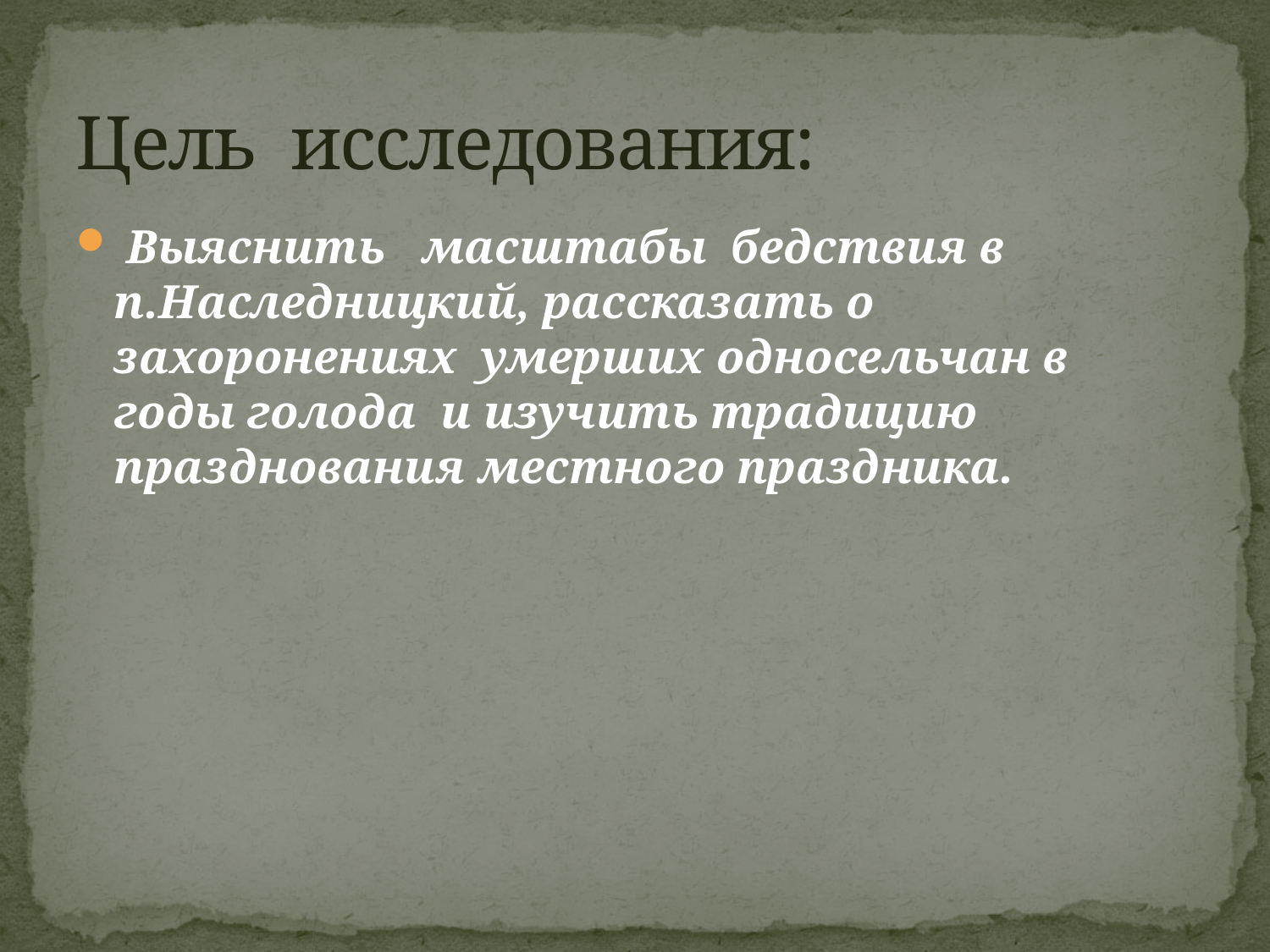

# Цель  исследования:
 Выяснить   масштабы  бедствия в п.Наследницкий, рассказать о захоронениях  умерших односельчан в годы голода  и изучить традицию празднования местного праздника.